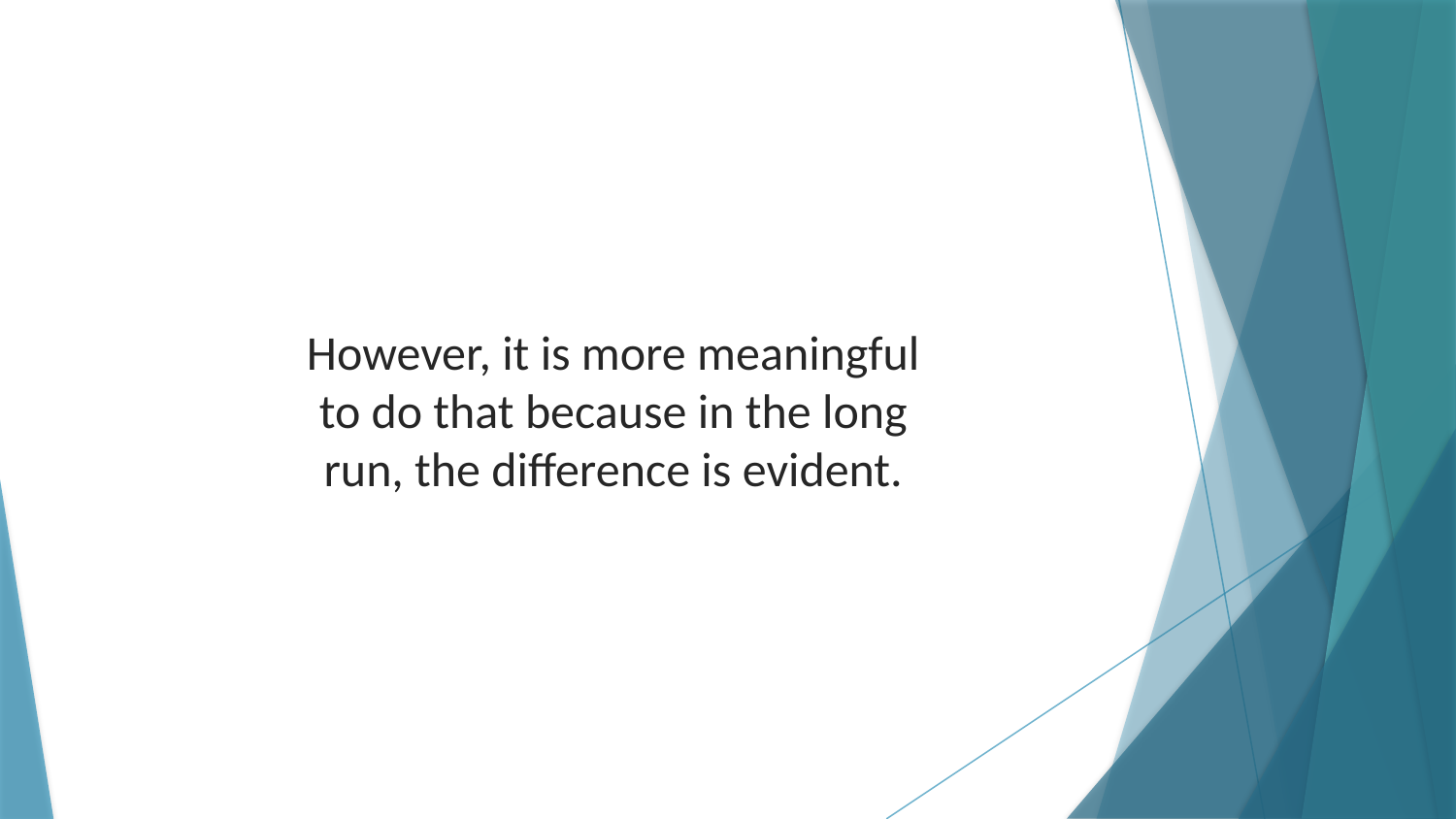

However, it is more meaningful to do that because in the long run, the difference is evident.